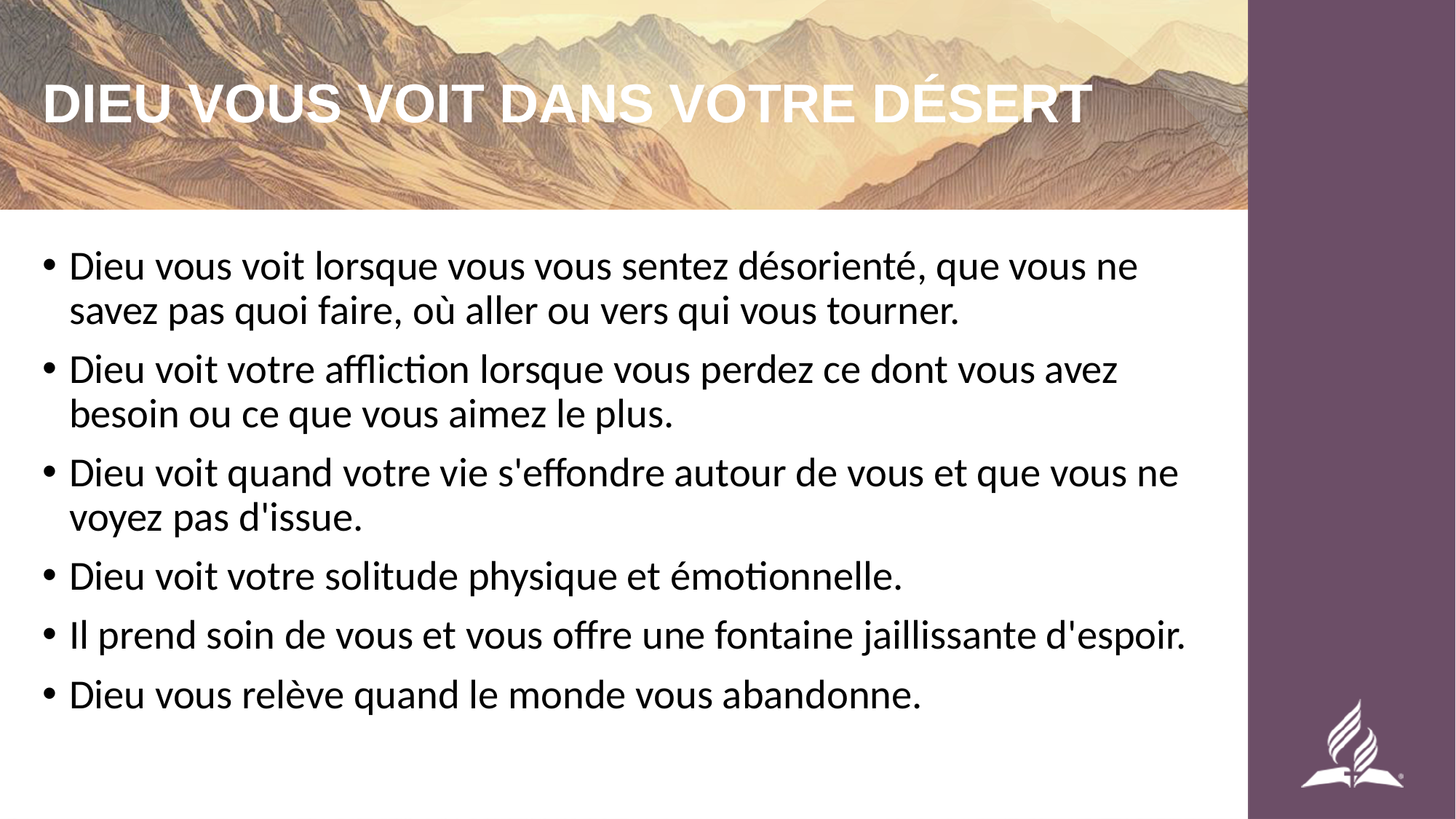

# DIEU VOUS VOIT DANS VOTRE DÉSERT
Dieu vous voit lorsque vous vous sentez désorienté, que vous ne savez pas quoi faire, où aller ou vers qui vous tourner.
Dieu voit votre affliction lorsque vous perdez ce dont vous avez besoin ou ce que vous aimez le plus.
Dieu voit quand votre vie s'effondre autour de vous et que vous ne voyez pas d'issue.
Dieu voit votre solitude physique et émotionnelle.
Il prend soin de vous et vous offre une fontaine jaillissante d'espoir.
Dieu vous relève quand le monde vous abandonne.